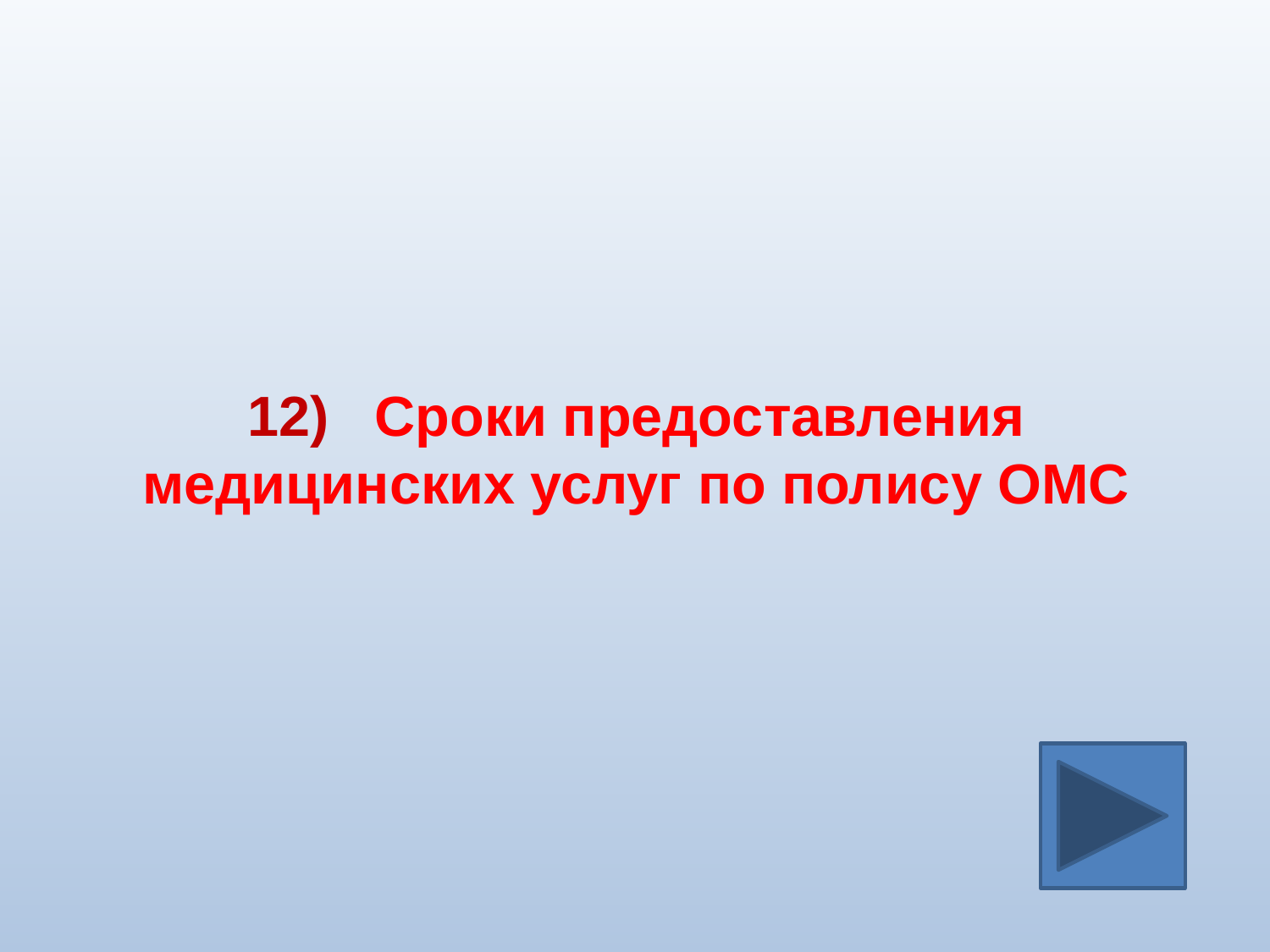

#

12)	Сроки предоставления медицинских услуг по полису ОМС